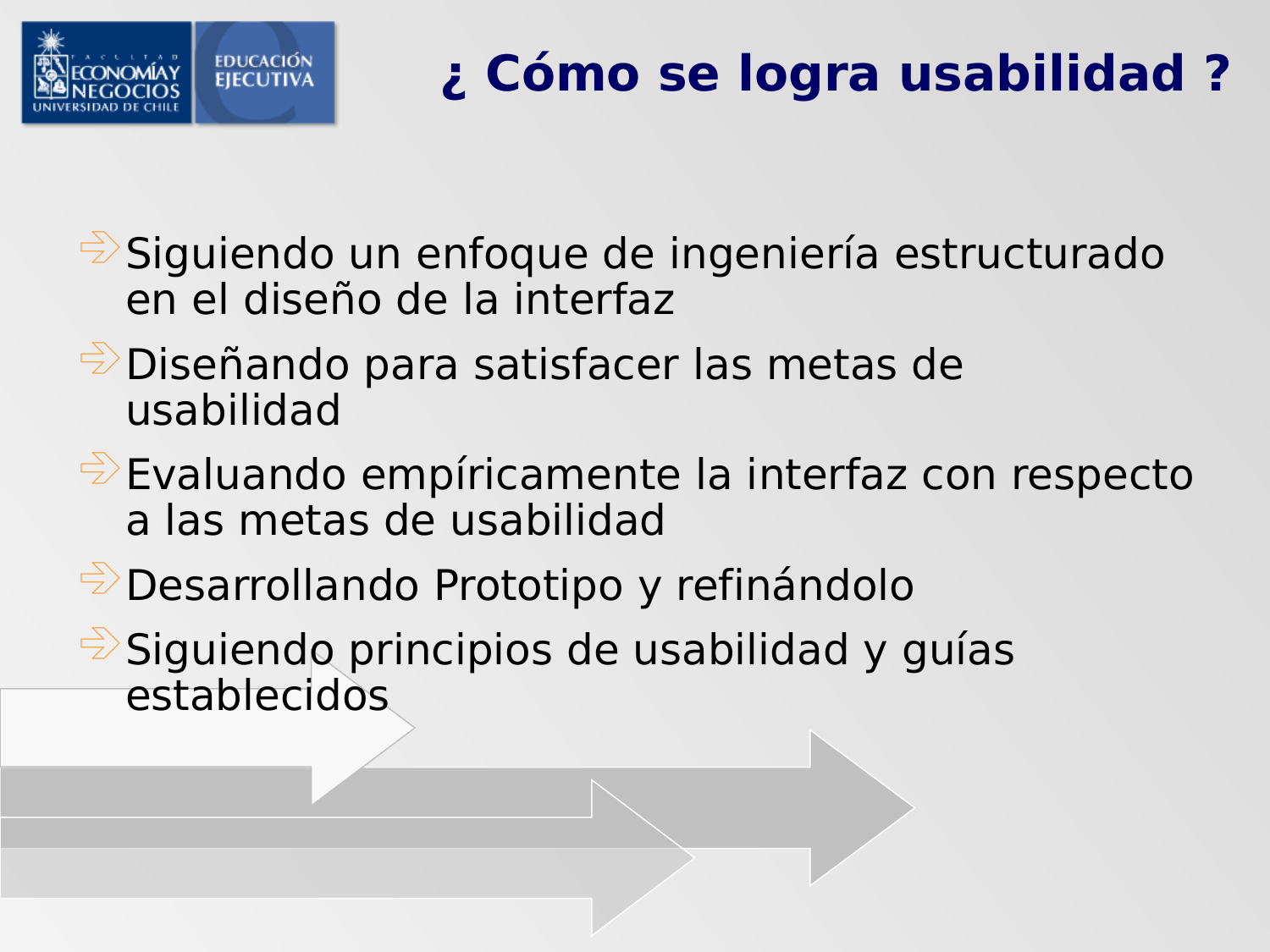

# ¿ Cómo se logra usabilidad ?
Siguiendo un enfoque de ingeniería estructurado en el diseño de la interfaz
Diseñando para satisfacer las metas de usabilidad
Evaluando empíricamente la interfaz con respecto a las metas de usabilidad
Desarrollando Prototipo y refinándolo
Siguiendo principios de usabilidad y guías establecidos